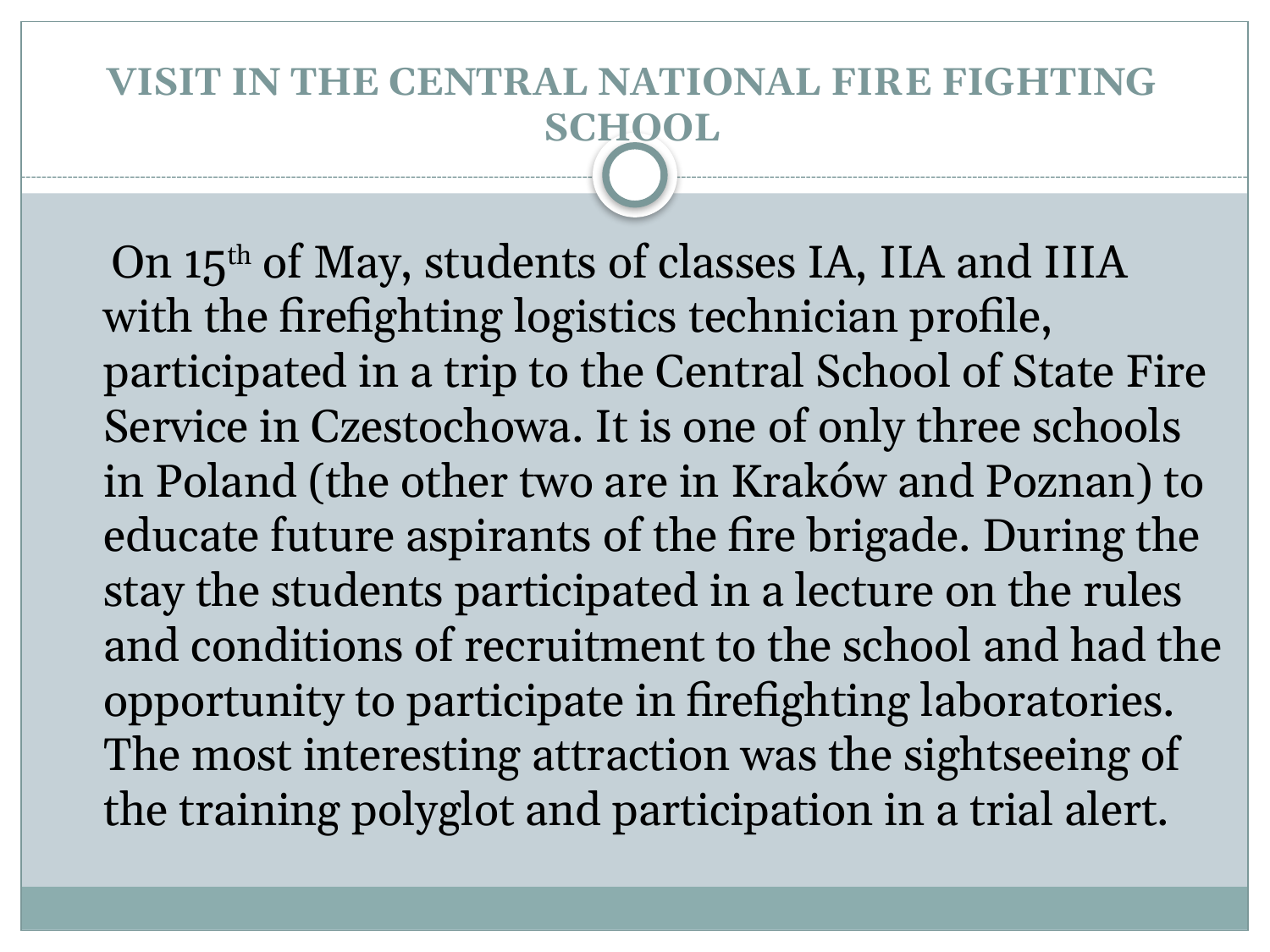

# VISIT IN THE CENTRAL NATIONAL FIRE FIGHTING SCHOOL
    On 15th of May, students of classes IA, IIA and IIIA with the firefighting logistics technician profile, participated in a trip to the Central School of State Fire Service in Czestochowa. It is one of only three schools in Poland (the other two are in Kraków and Poznan) to educate future aspirants of the fire brigade. During the stay the students participated in a lecture on the rules and conditions of recruitment to the school and had the opportunity to participate in firefighting laboratories. The most interesting attraction was the sightseeing of the training polyglot and participation in a trial alert.